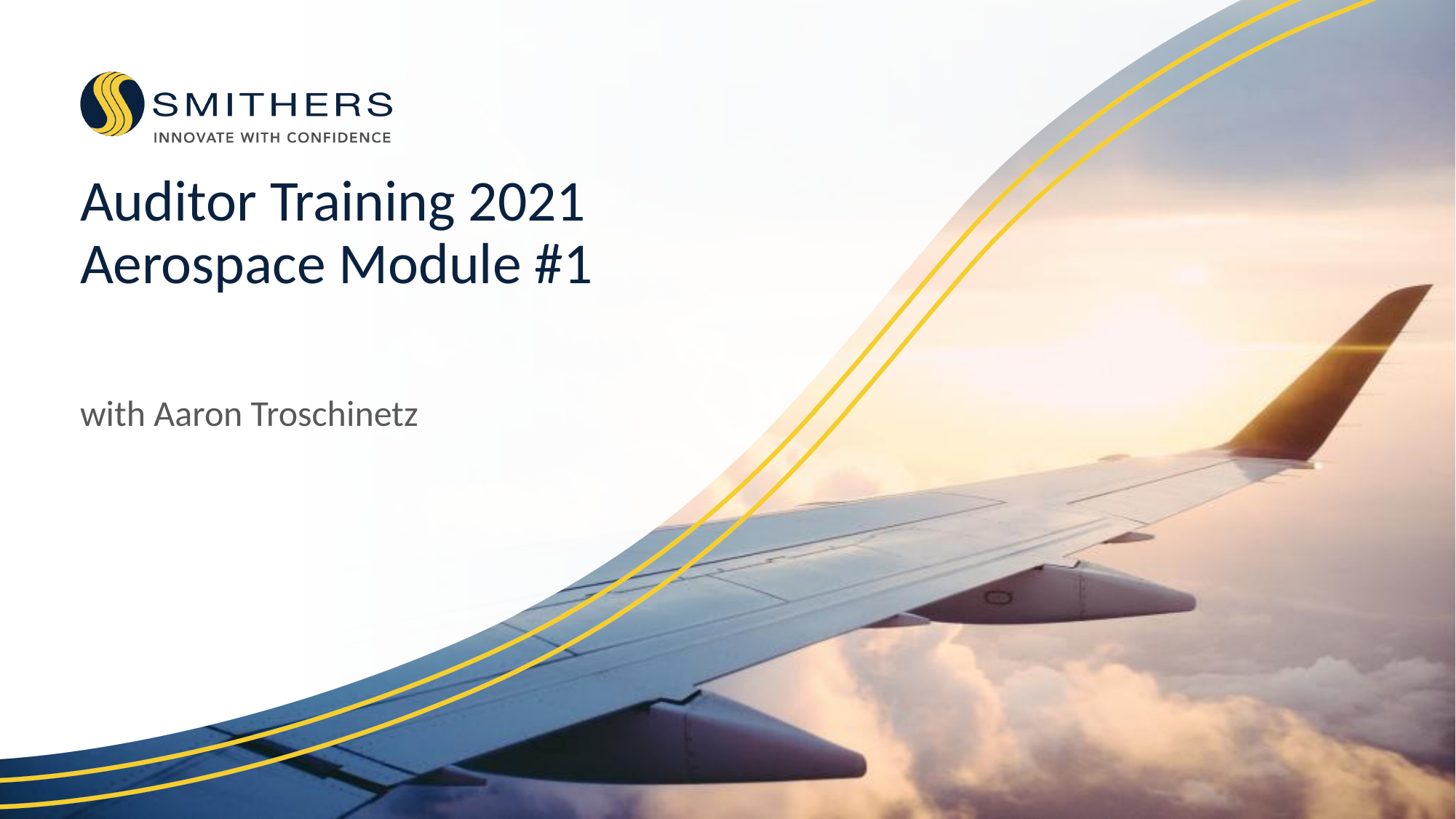

# Auditor Training 2021 Aerospace Module #1
with Aaron Troschinetz